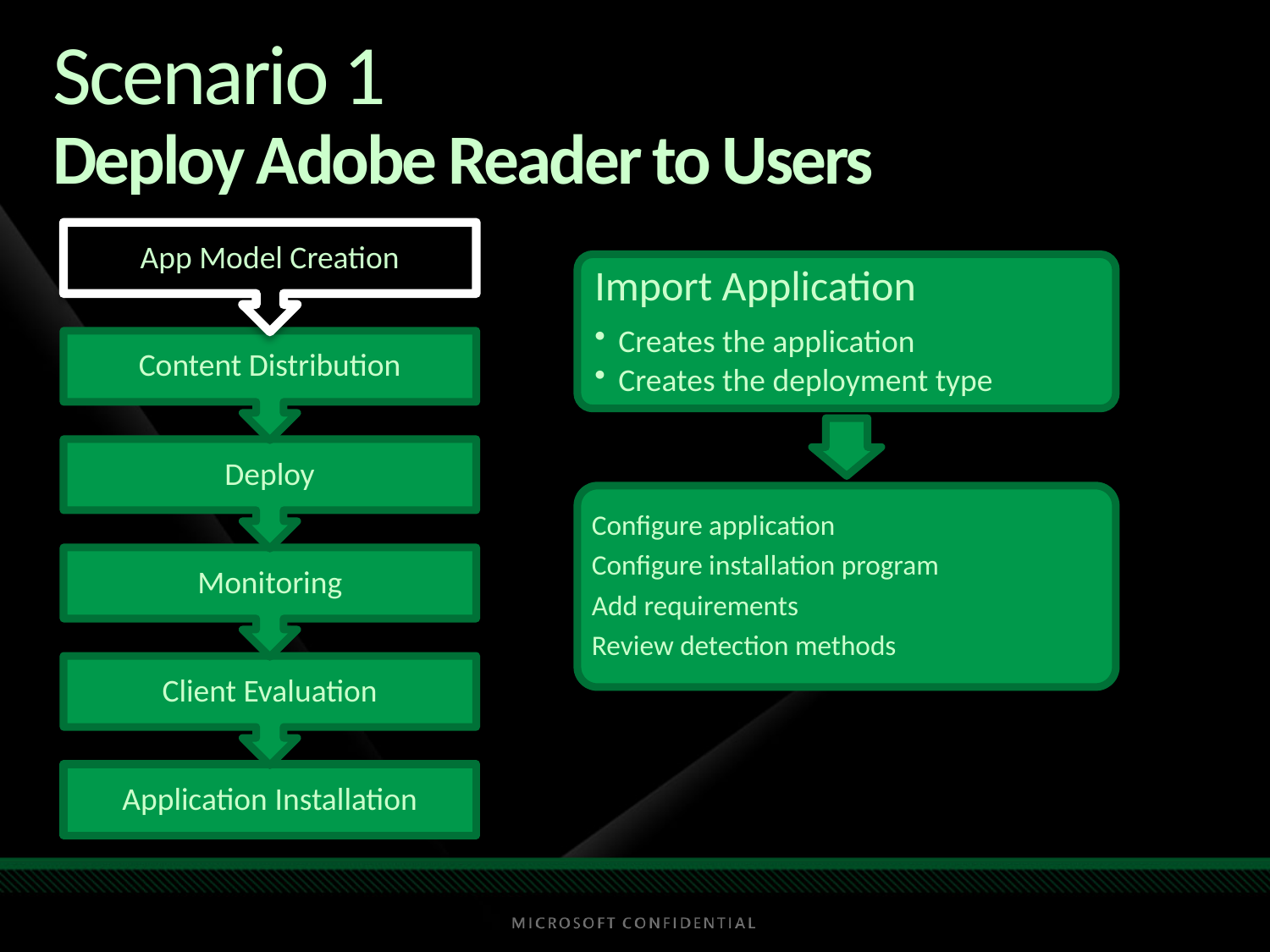

# Scenario 1 Deploy Adobe Reader to Users
Application Installation
Client Evaluation
Monitoring
Deploy
Content Distribution
App Model Creation
Import Application
Creates the application
Creates the deployment type

Configure application
Configure installation program
Add requirements
Review detection methods